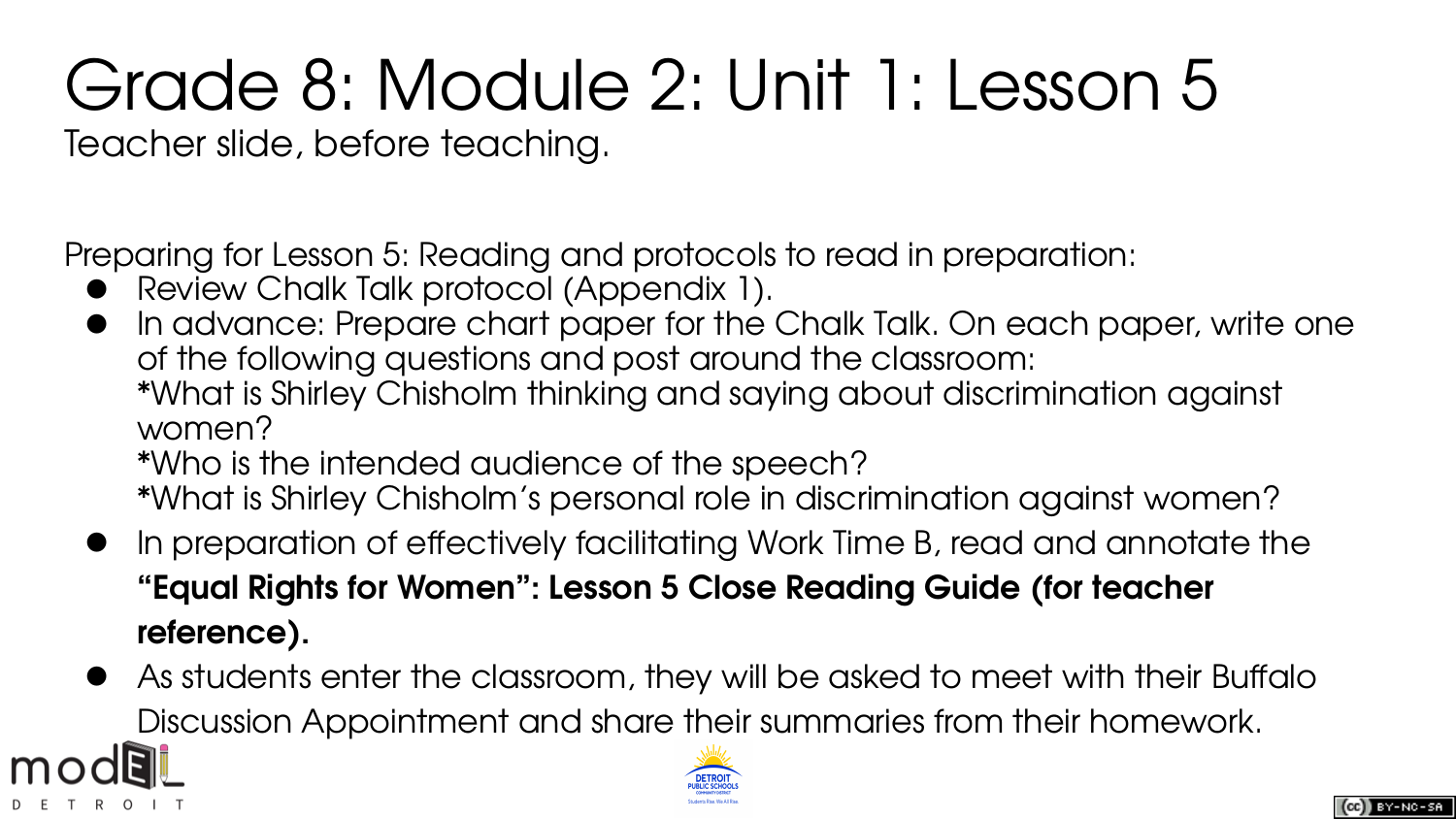

# Grade 8: Module 2: Unit 1: Lesson 5
Teacher slide, before teaching.
Preparing for Lesson 5: Reading and protocols to read in preparation:
Review Chalk Talk protocol (Appendix 1).
In advance: Prepare chart paper for the Chalk Talk. On each paper, write one of the following questions and post around the classroom:
*What is Shirley Chisholm thinking and saying about discrimination against women?
*Who is the intended audience of the speech?
*What is Shirley Chisholm’s personal role in discrimination against women?
In preparation of effectively facilitating Work Time B, read and annotate the “Equal Rights for Women”: Lesson 5 Close Reading Guide (for teacher reference).
As students enter the classroom, they will be asked to meet with their Buffalo Discussion Appointment and share their summaries from their homework.